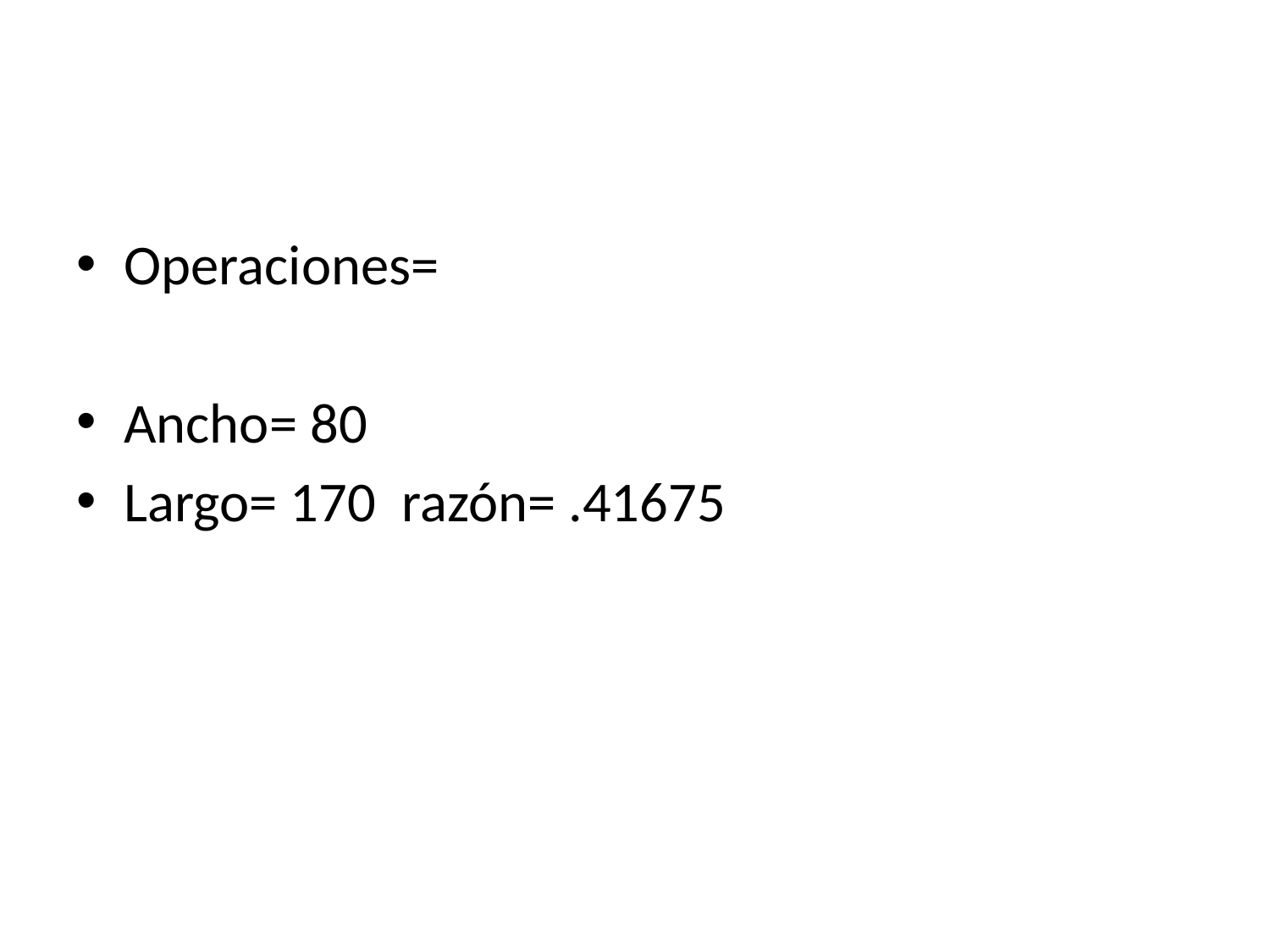

#
Operaciones=

Ancho= 80
Largo= 170  razón= .41675